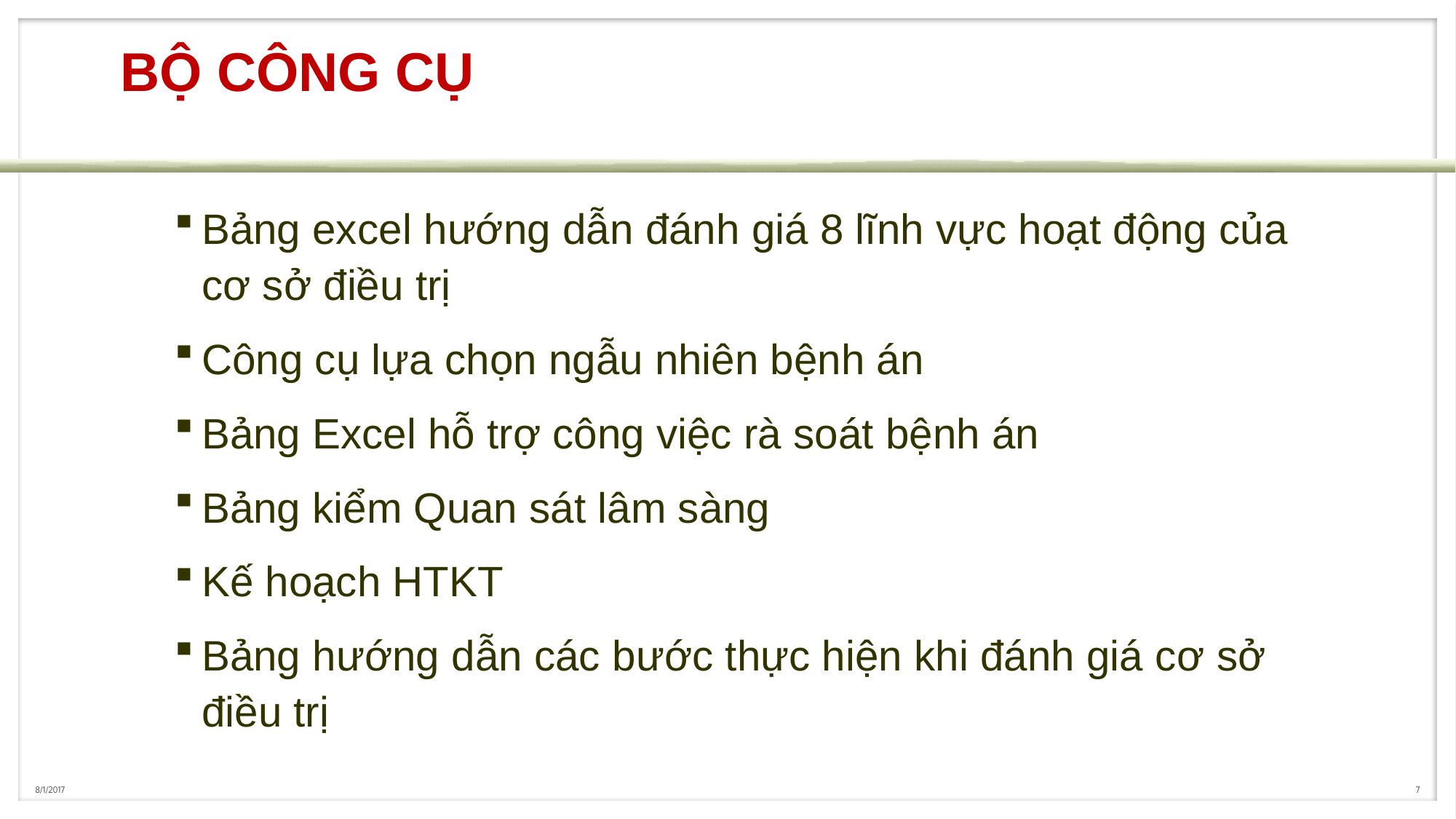

# BỘ CÔNG CỤ
Bảng excel hướng dẫn đánh giá 8 lĩnh vực hoạt động của cơ sở điều trị
Công cụ lựa chọn ngẫu nhiên bệnh án
Bảng Excel hỗ trợ công việc rà soát bệnh án
Bảng kiểm Quan sát lâm sàng
Kế hoạch HTKT
Bảng hướng dẫn các bước thực hiện khi đánh giá cơ sở điều trị

8/1/2017
7